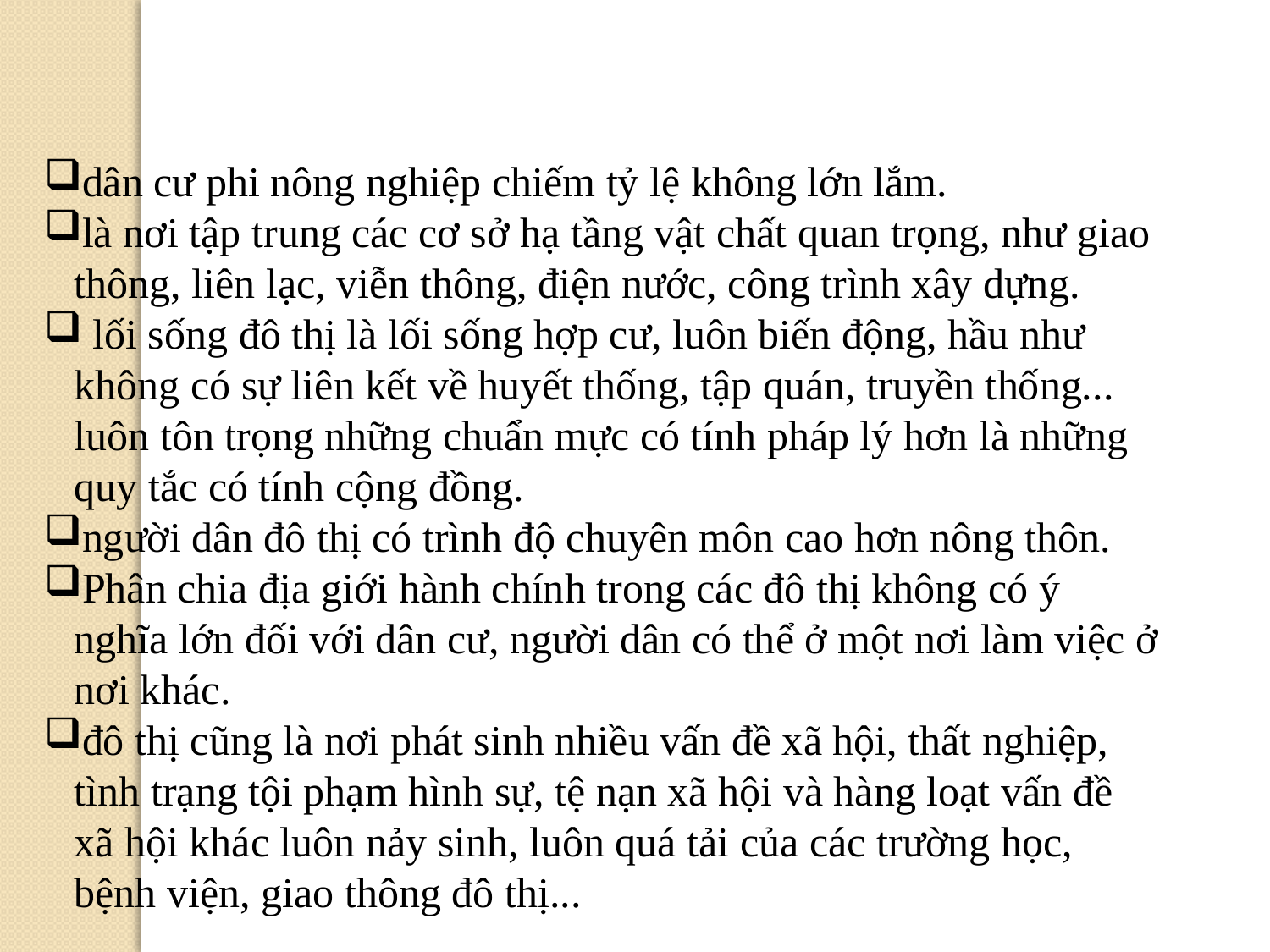

dân cư phi nông nghiệp chiếm tỷ lệ không lớn lắm.
là nơi tập trung các cơ sở hạ tầng vật chất quan trọng, như giao thông, liên lạc, viễn thông, điện nước, công trình xây dựng.
 lối sống đô thị là lối sống hợp cư, luôn biến động, hầu như không có sự liên kết về huyết thống, tập quán, truyền thống... luôn tôn trọng những chuẩn mực có tính pháp lý hơn là những quy tắc có tính cộng đồng.
người dân đô thị có trình độ chuyên môn cao hơn nông thôn.
Phân chia địa giới hành chính trong các đô thị không có ý nghĩa lớn đối với dân cư, người dân có thể ở một nơi làm việc ở nơi khác.
đô thị cũng là nơi phát sinh nhiều vấn đề xã hội, thất nghiệp, tình trạng tội phạm hình sự, tệ nạn xã hội và hàng loạt vấn đề xã hội khác luôn nảy sinh, luôn quá tải của các trường học, bệnh viện, giao thông đô thị...